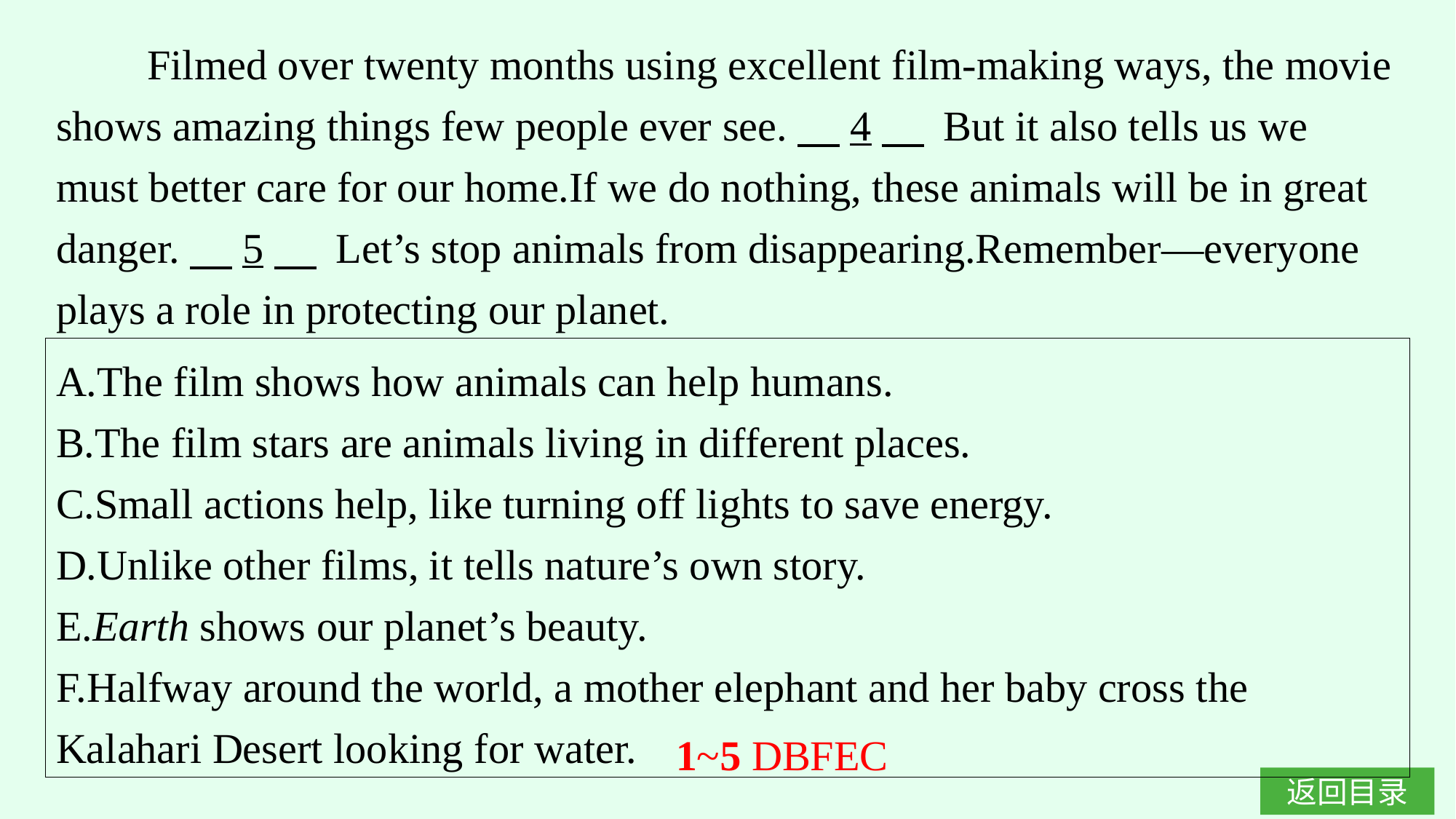

Filmed over twenty months using excellent film-making ways, the movie shows amazing things few people ever see.　4　 But it also tells us we must better care for our home.If we do nothing, these animals will be in great danger.　5　 Let’s stop animals from disappearing.Remember—everyone plays a role in protecting our planet.
A.The film shows how animals can help humans.
B.The film stars are animals living in different places.
C.Small actions help, like turning off lights to save energy.
D.Unlike other films, it tells nature’s own story.
E.Earth shows our planet’s beauty.
F.Halfway around the world, a mother elephant and her baby cross the Kalahari Desert looking for water.
1~5 DBFEC